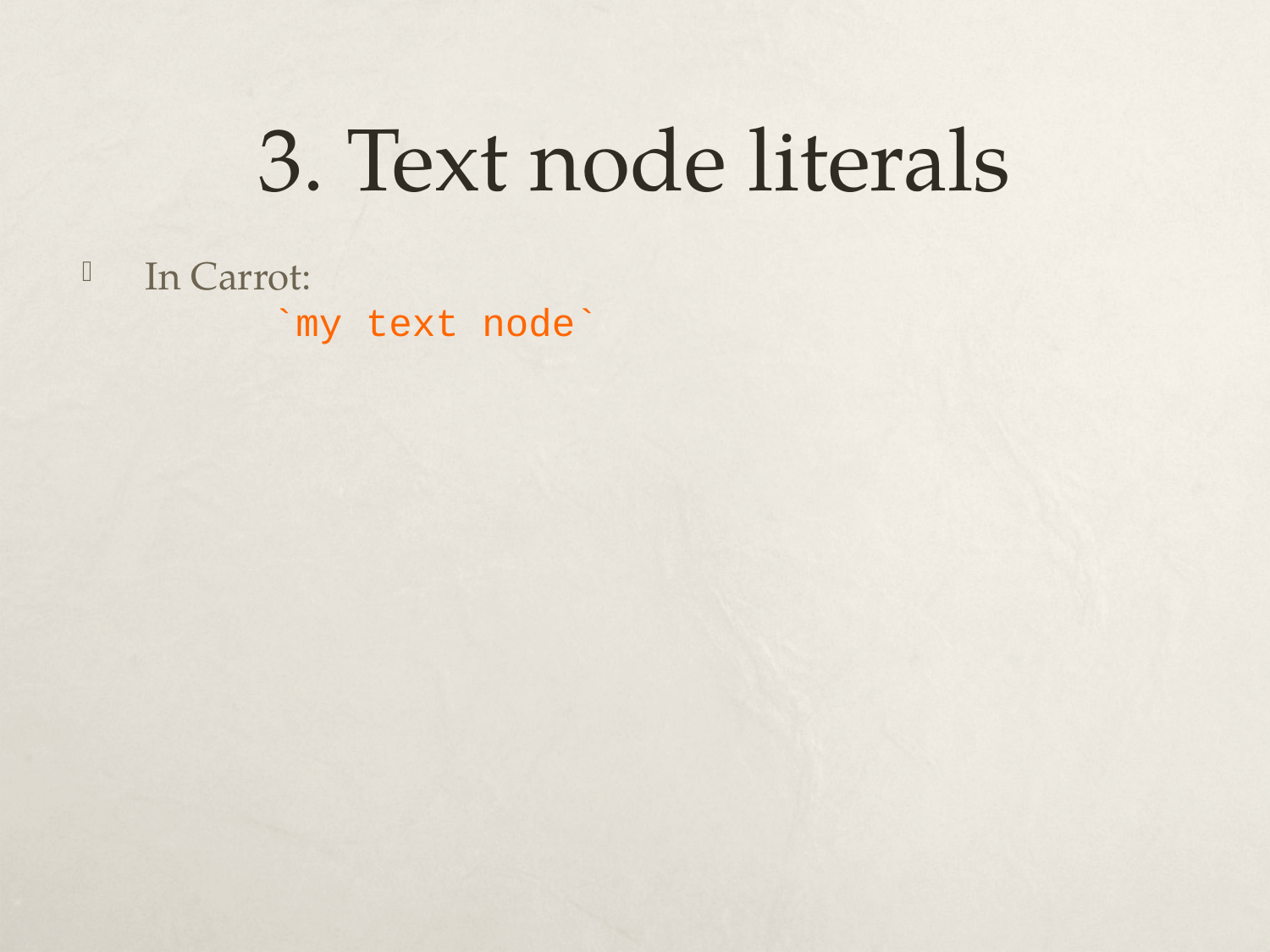

# 3. Text node literals
In Carrot:
	`my text node`